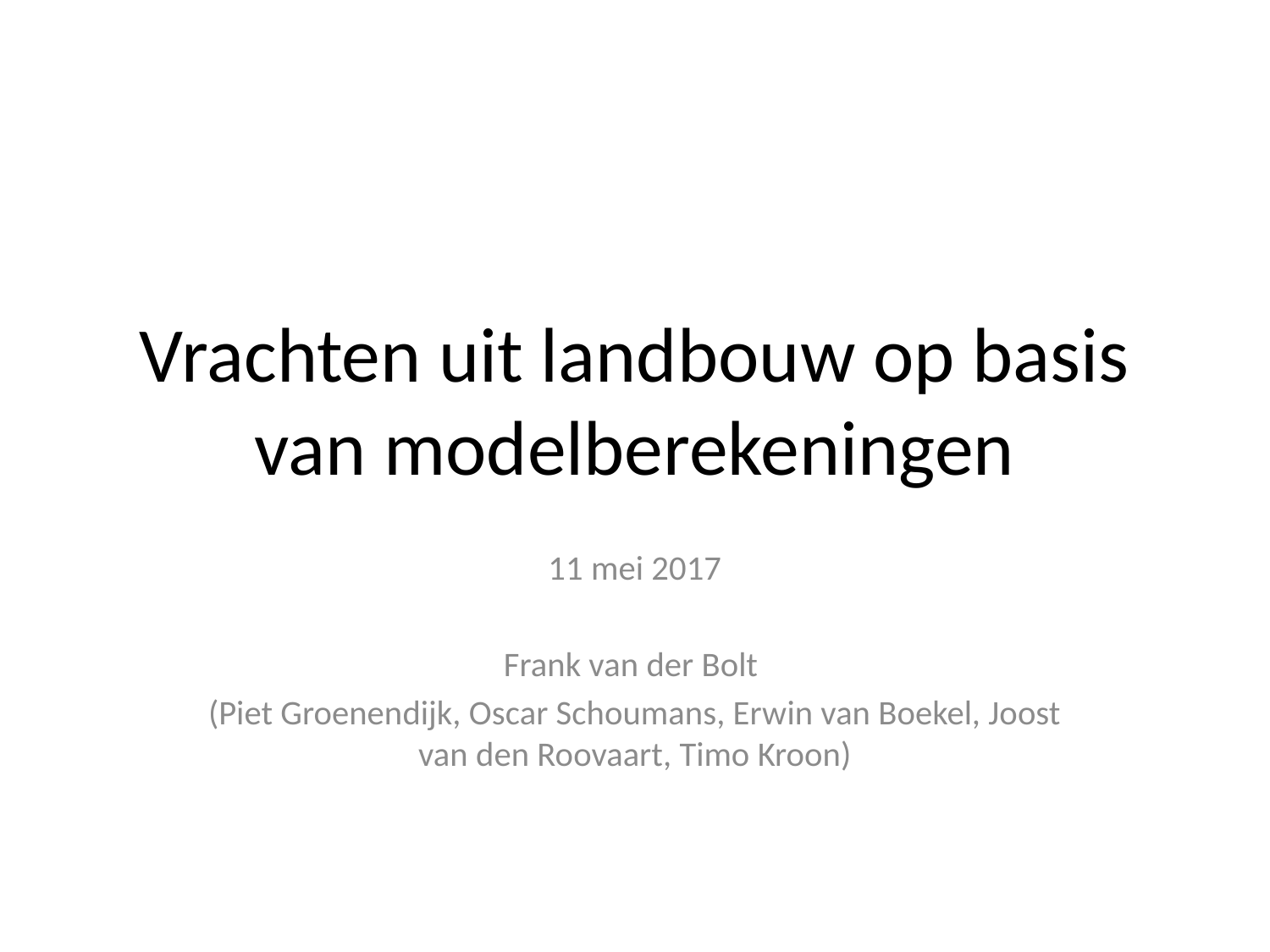

# Vrachten uit landbouw op basis van modelberekeningen
11 mei 2017

Frank van der Bolt
(Piet Groenendijk, Oscar Schoumans, Erwin van Boekel, Joost van den Roovaart, Timo Kroon)